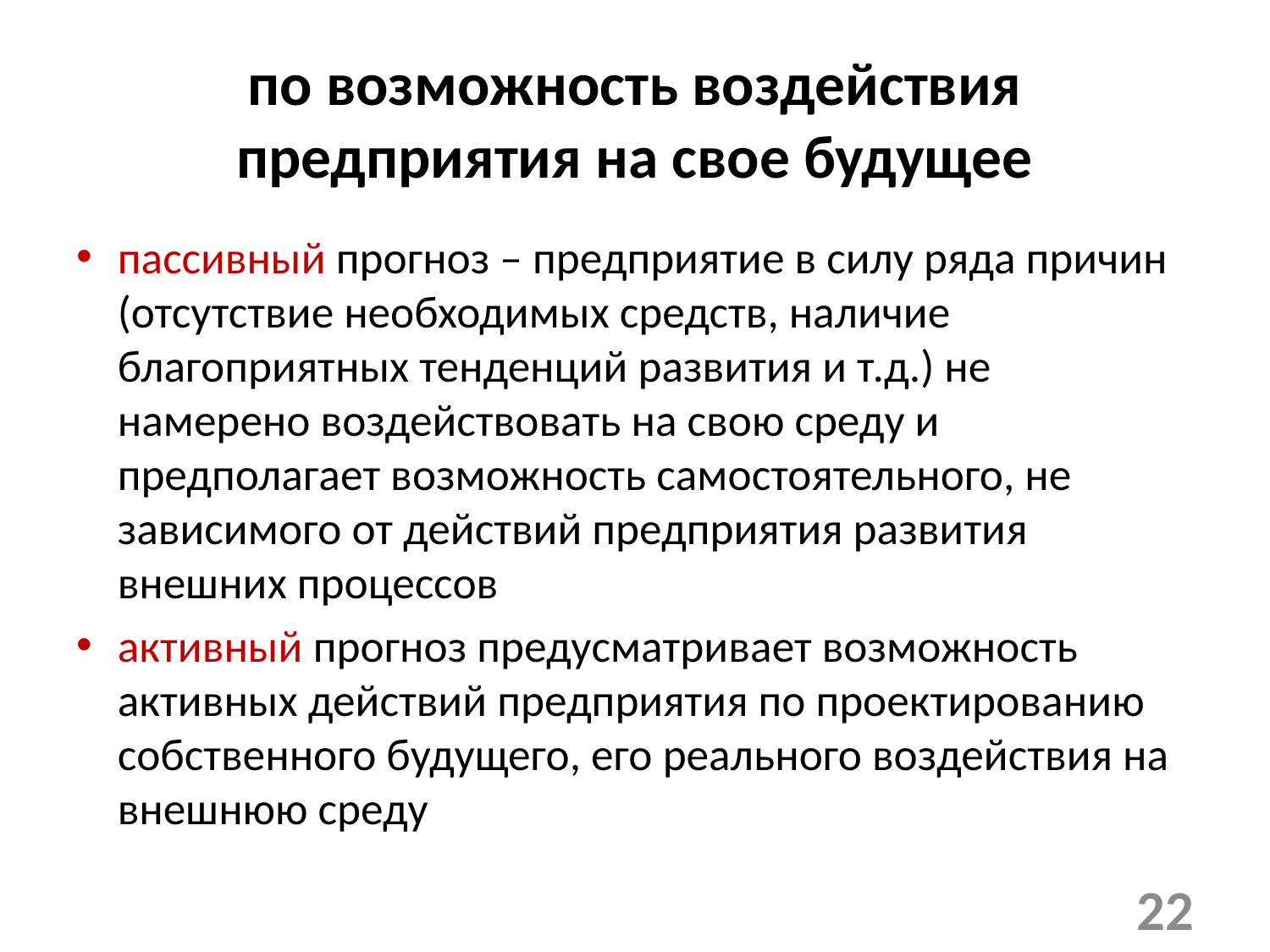

# по возможность воздействия предприятия на свое будущее
пассивный прогноз – предприятие в силу ряда причин (отсутствие необходимых средств, наличие благоприятных тенденций развития и т.д.) не намерено воздействовать на свою среду и предполагает возможность самостоятельного, не зависимого от действий предприятия развития внешних процессов
активный прогноз предусматривает возможность активных действий предприятия по проектированию собственного будущего, его реального воздействия на внешнюю среду
22